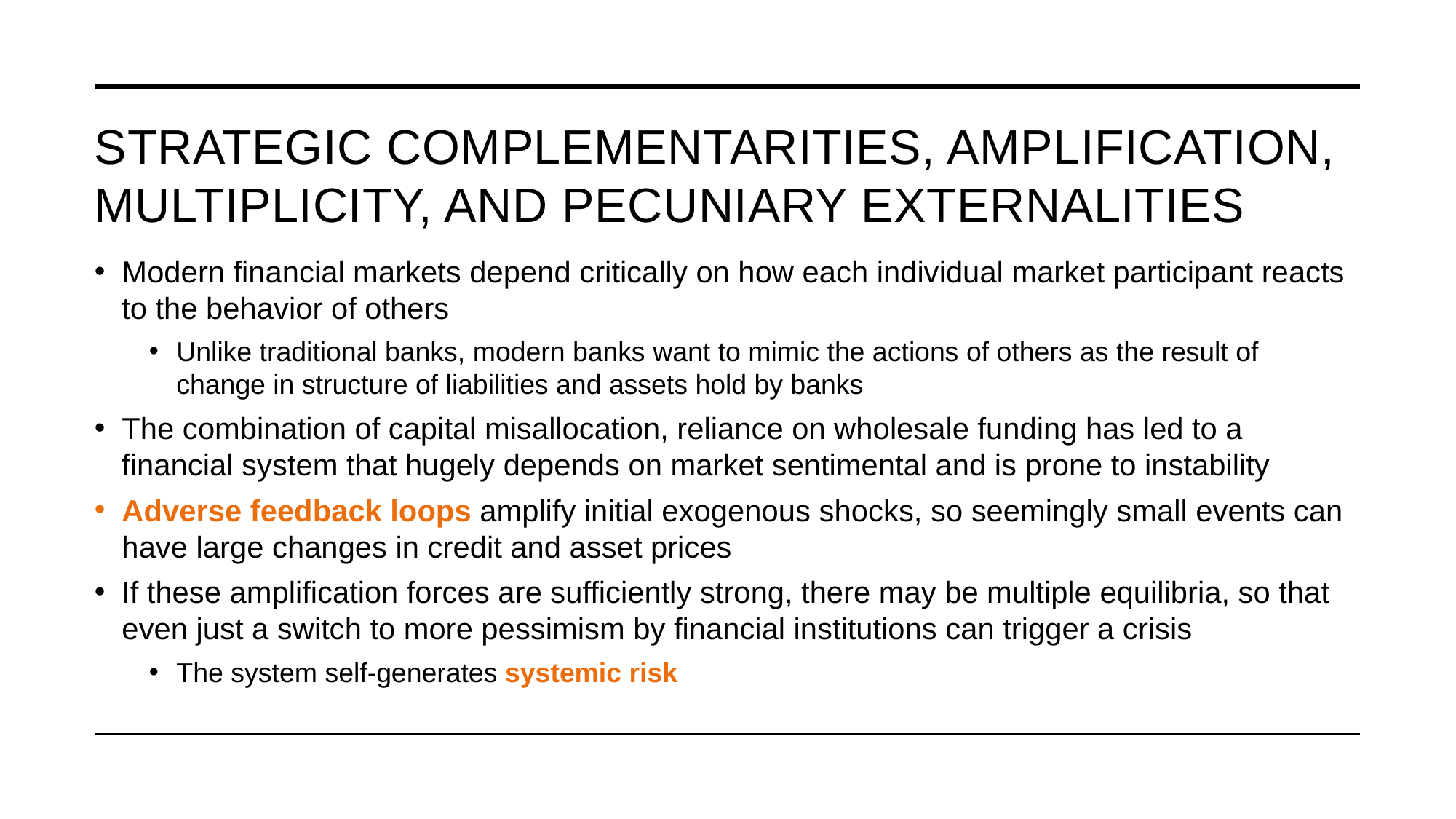

# Strategic complementarities, amplification, multiplicity, and pecuniary externalities
Modern financial markets depend critically on how each individual market participant reacts to the behavior of others
Unlike traditional banks, modern banks want to mimic the actions of others as the result of change in structure of liabilities and assets hold by banks
The combination of capital misallocation, reliance on wholesale funding has led to a financial system that hugely depends on market sentimental and is prone to instability
Adverse feedback loops amplify initial exogenous shocks, so seemingly small events can have large changes in credit and asset prices
If these amplification forces are sufficiently strong, there may be multiple equilibria, so that even just a switch to more pessimism by financial institutions can trigger a crisis
The system self-generates systemic risk